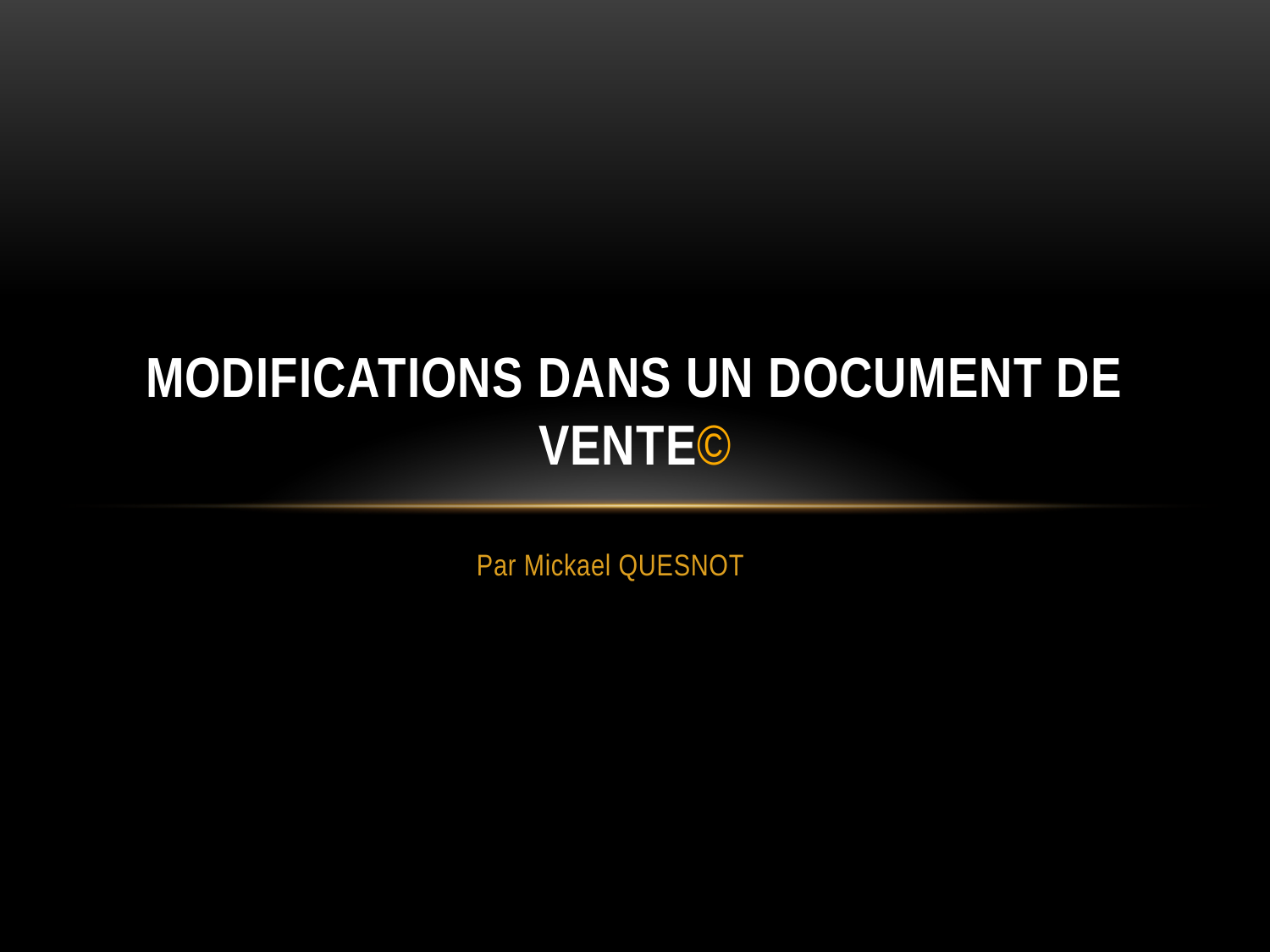

# Modifications dans un document de vente©
Par Mickael QUESNOT